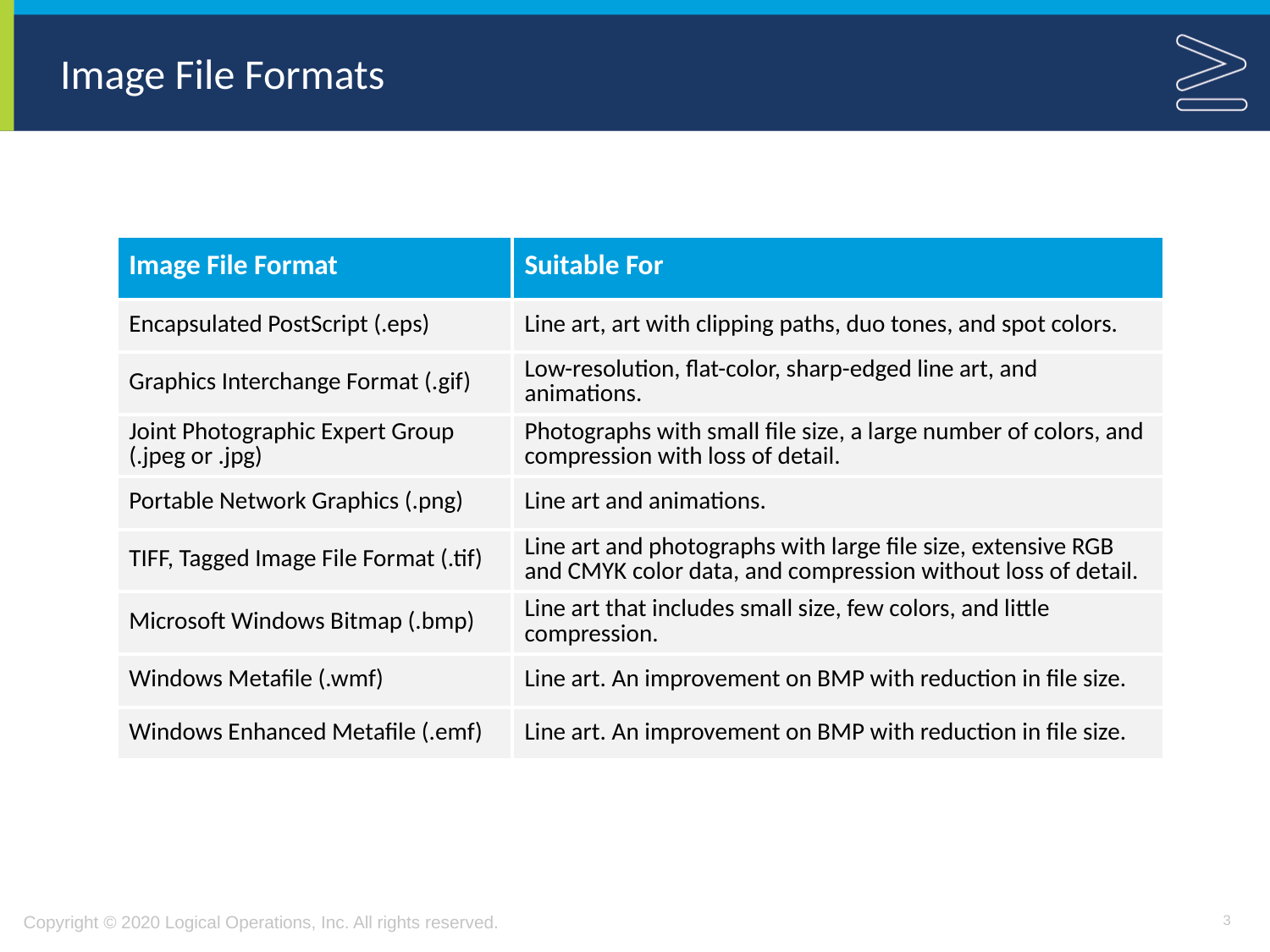

# Image File Formats
| Image File Format | Suitable For |
| --- | --- |
| Encapsulated PostScript (.eps) | Line art, art with clipping paths, duo tones, and spot colors. |
| Graphics Interchange Format (.gif) | Low-resolution, flat-color, sharp-edged line art, and animations. |
| Joint Photographic Expert Group (.jpeg or .jpg) | Photographs with small file size, a large number of colors, and compression with loss of detail. |
| Portable Network Graphics (.png) | Line art and animations. |
| TIFF, Tagged Image File Format (.tif) | Line art and photographs with large file size, extensive RGB and CMYK color data, and compression without loss of detail. |
| Microsoft Windows Bitmap (.bmp) | Line art that includes small size, few colors, and little compression. |
| Windows Metafile (.wmf) | Line art. An improvement on BMP with reduction in file size. |
| Windows Enhanced Metafile (.emf) | Line art. An improvement on BMP with reduction in file size. |
3